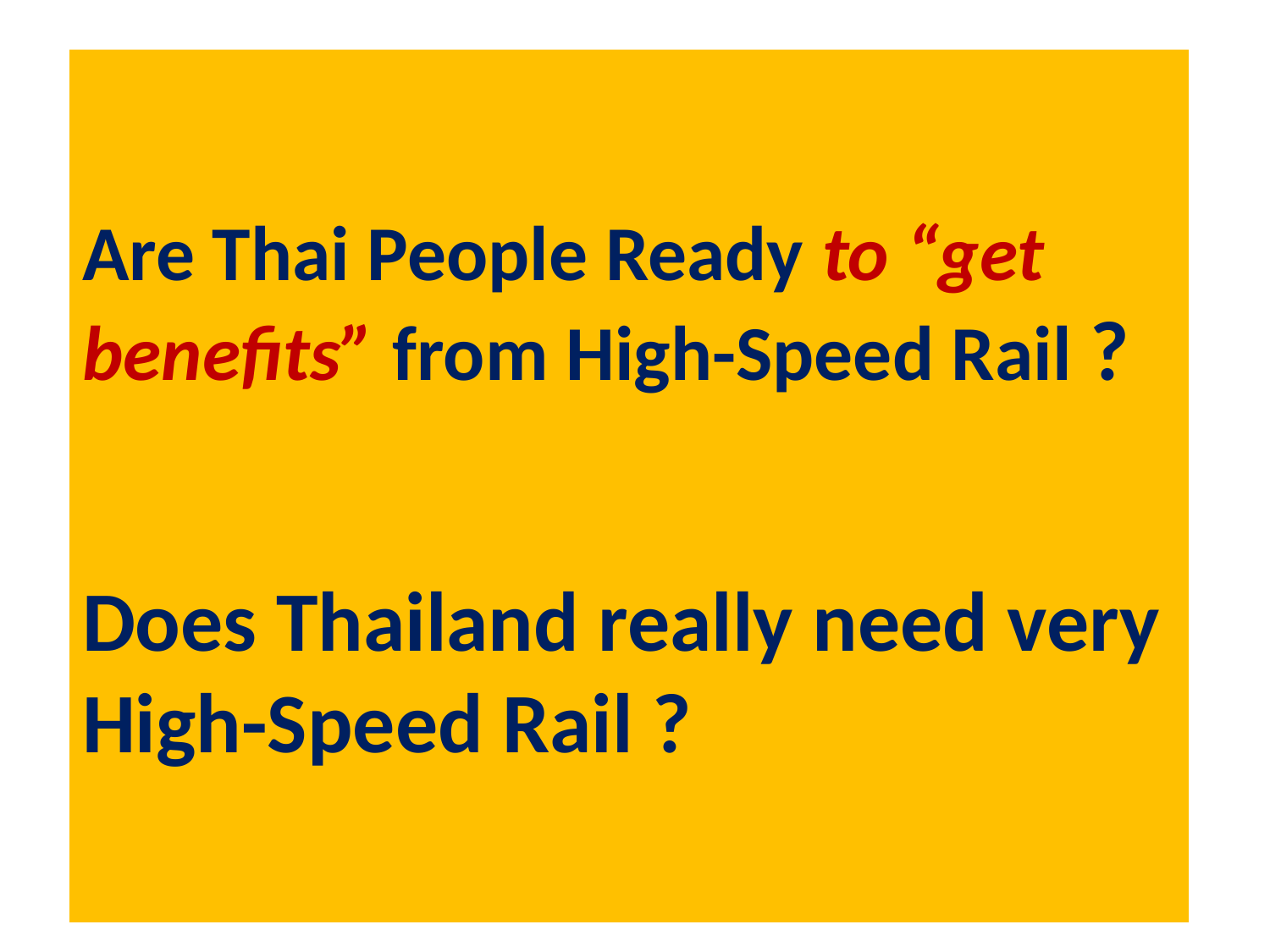

# Are Thai People Ready to “get benefits” from High-Speed Rail ? Does Thailand really need very High-Speed Rail ?